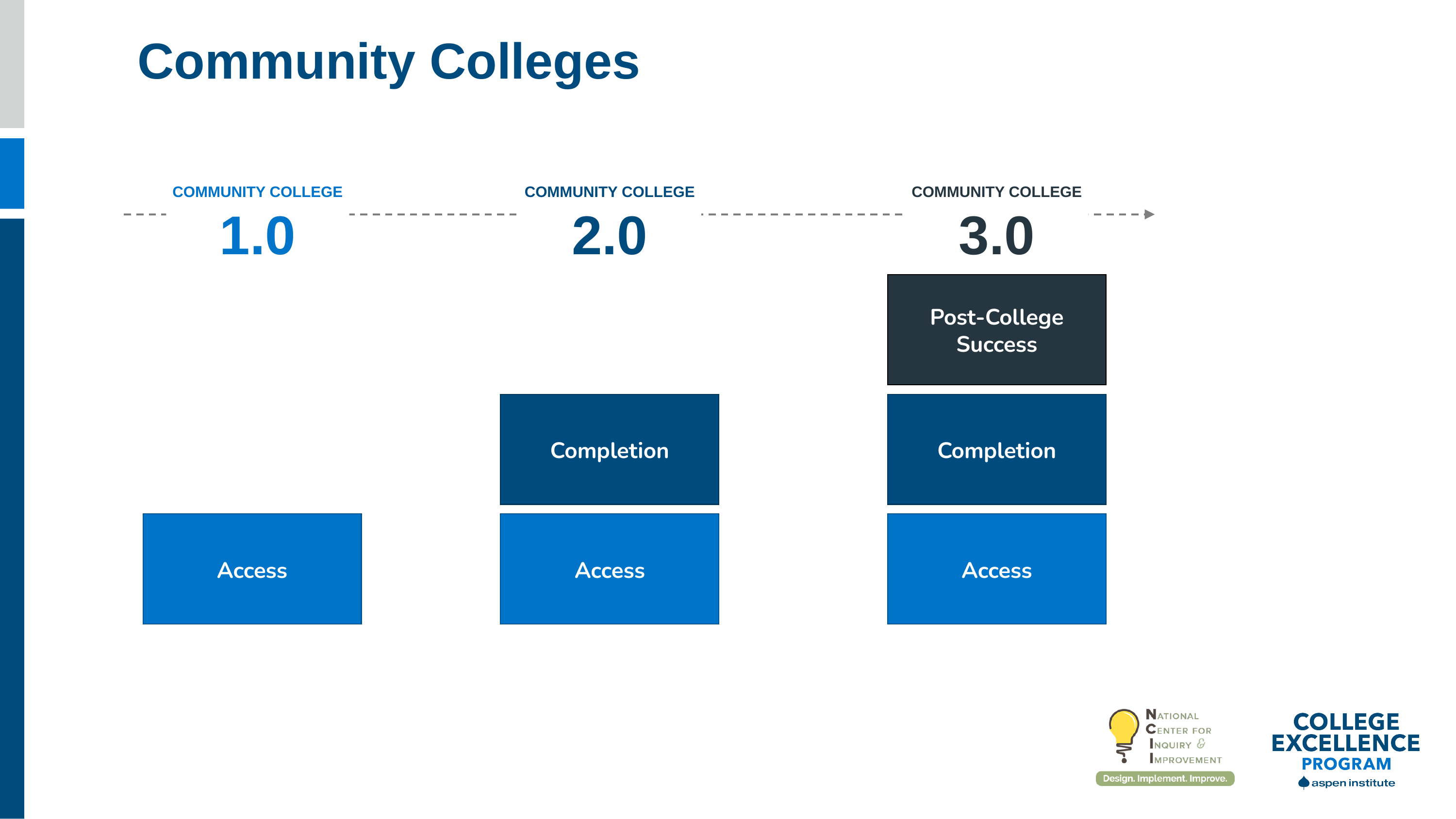

Community Colleges
COMMUNITY COLLEGE
1.0
COMMUNITY COLLEGE
2.0
COMMUNITY COLLEGE
3.0
Post-College Success
Completion
Completion
Access
Access
Access